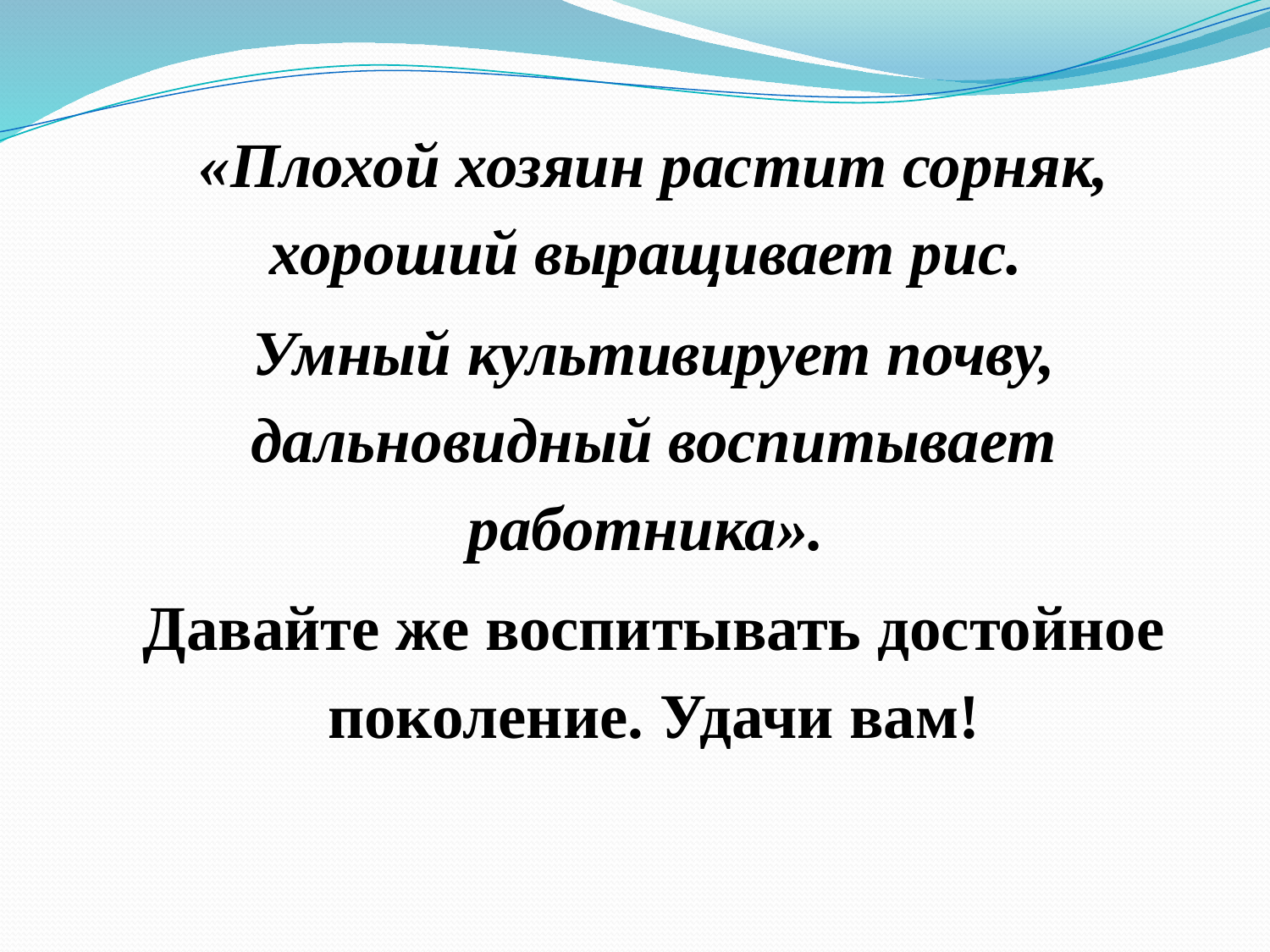

«Плохой хозяин растит сорняк, хороший выращивает рис.
Умный культивирует почву, дальновидный воспитывает работника».
Давайте же воспитывать достойное поколение. Удачи вам!